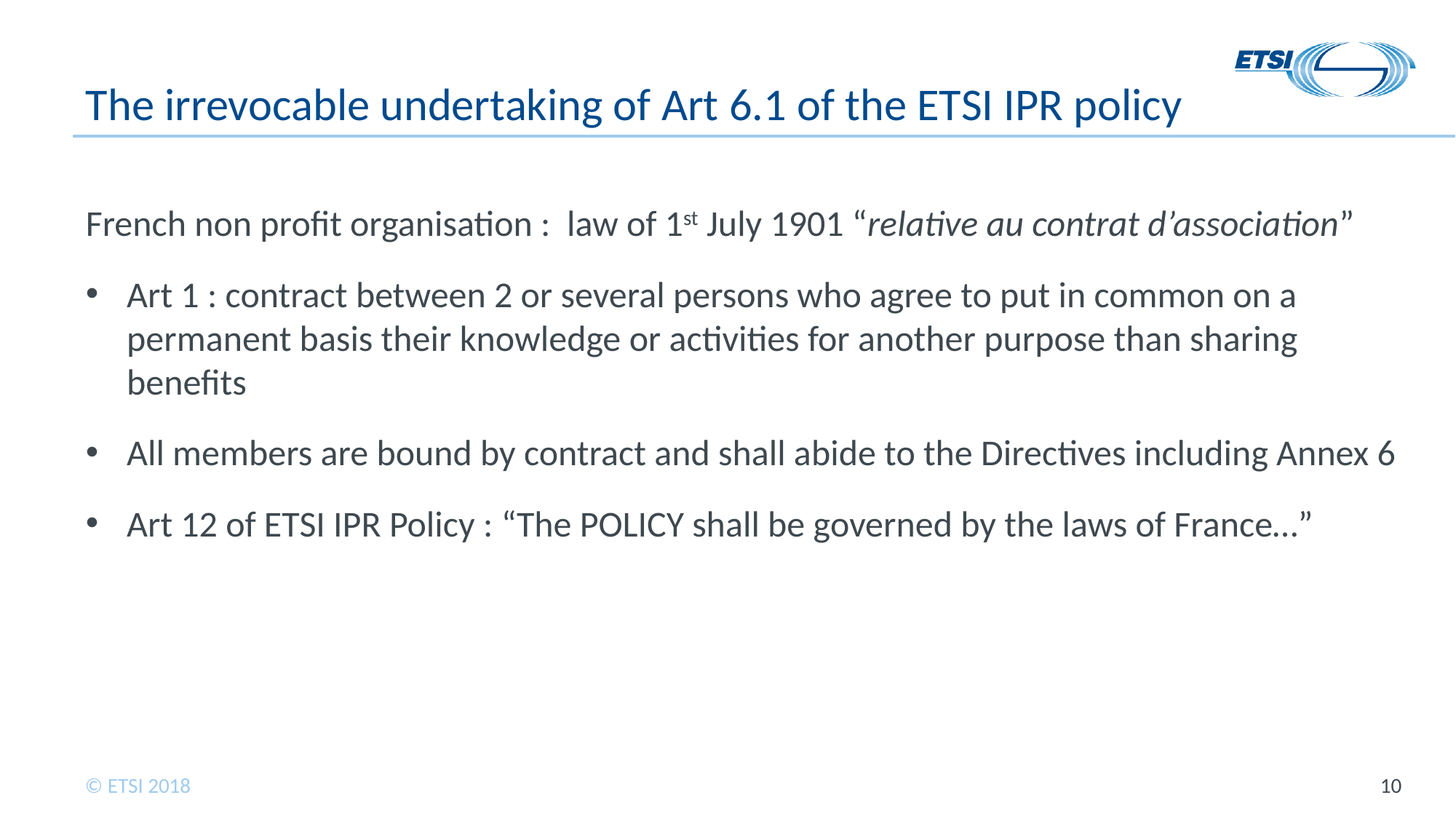

# The irrevocable undertaking of Art 6.1 of the ETSI IPR policy
French non profit organisation :  law of 1st July 1901 “relative au contrat d’association”
Art 1 : contract between 2 or several persons who agree to put in common on a permanent basis their knowledge or activities for another purpose than sharing benefits
All members are bound by contract and shall abide to the Directives including Annex 6
Art 12 of ETSI IPR Policy : “The POLICY shall be governed by the laws of France…”